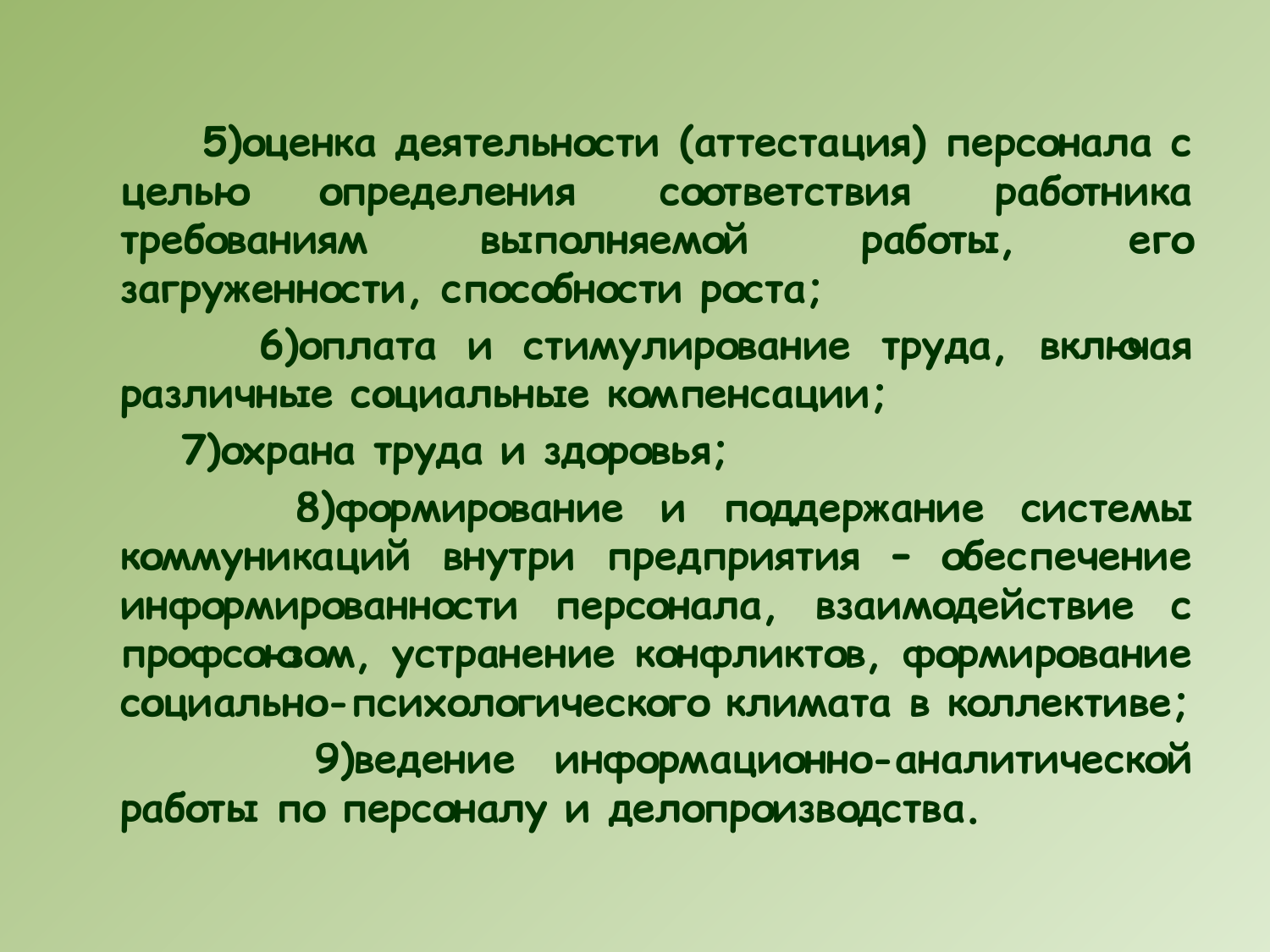

5)оценка деятельности (аттестация) персонала с целью определения соответствия работника требованиям выполняемой работы, его загруженности, способности роста;
      6)оплата и стимулирование труда, включая различные социальные компенсации;
      7)охрана труда и здоровья;
      8)формирование и поддержание системы коммуникаций внутри предприятия – обеспечение информированности персонала, взаимодействие с профсоюзом, устранение конфликтов, формирование социально-психологического климата в коллективе;
      9)ведение информационно-аналитической работы по персоналу и делопроизводства.